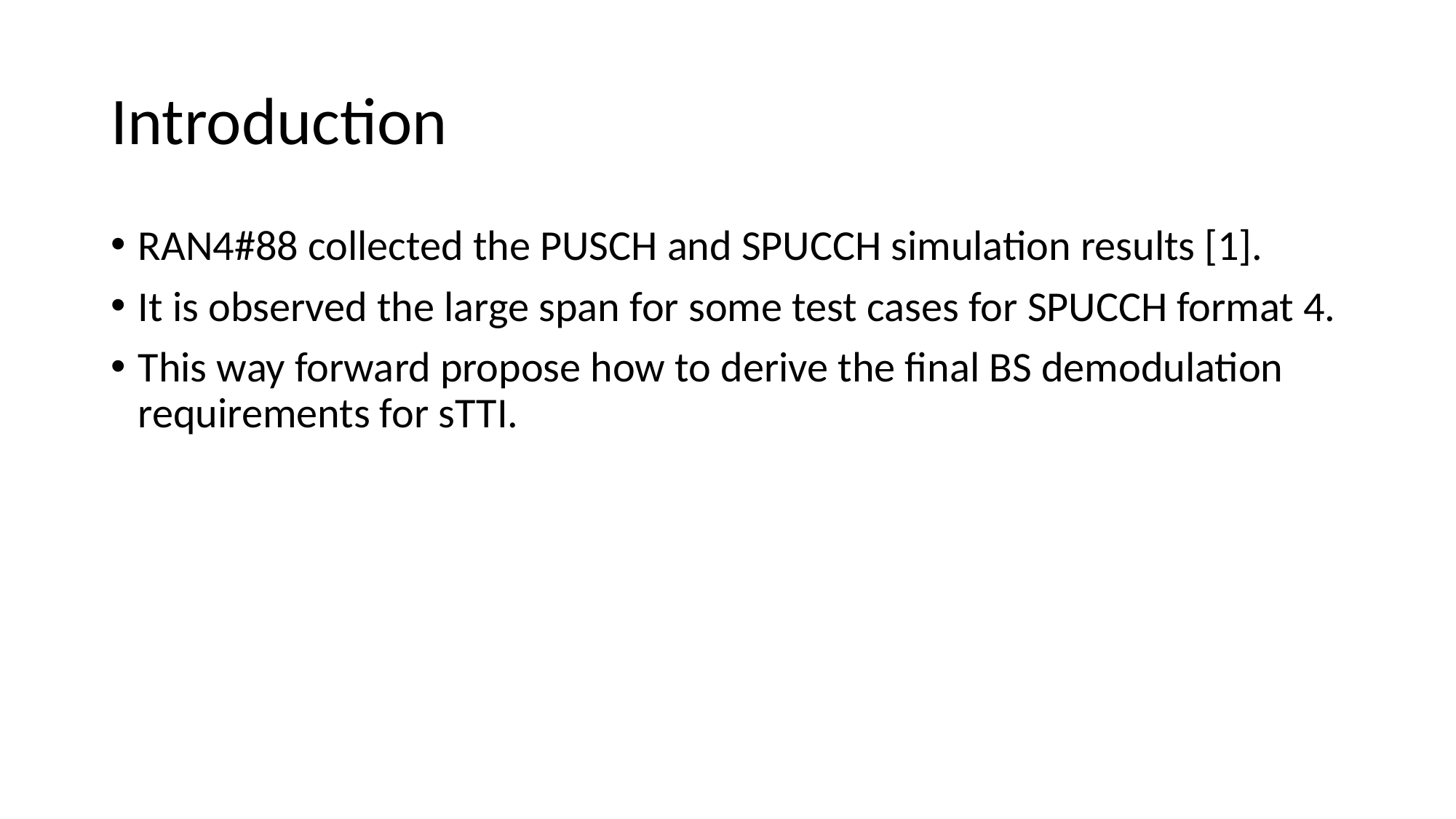

# Introduction
RAN4#88 collected the PUSCH and SPUCCH simulation results [1].
It is observed the large span for some test cases for SPUCCH format 4.
This way forward propose how to derive the final BS demodulation requirements for sTTI.